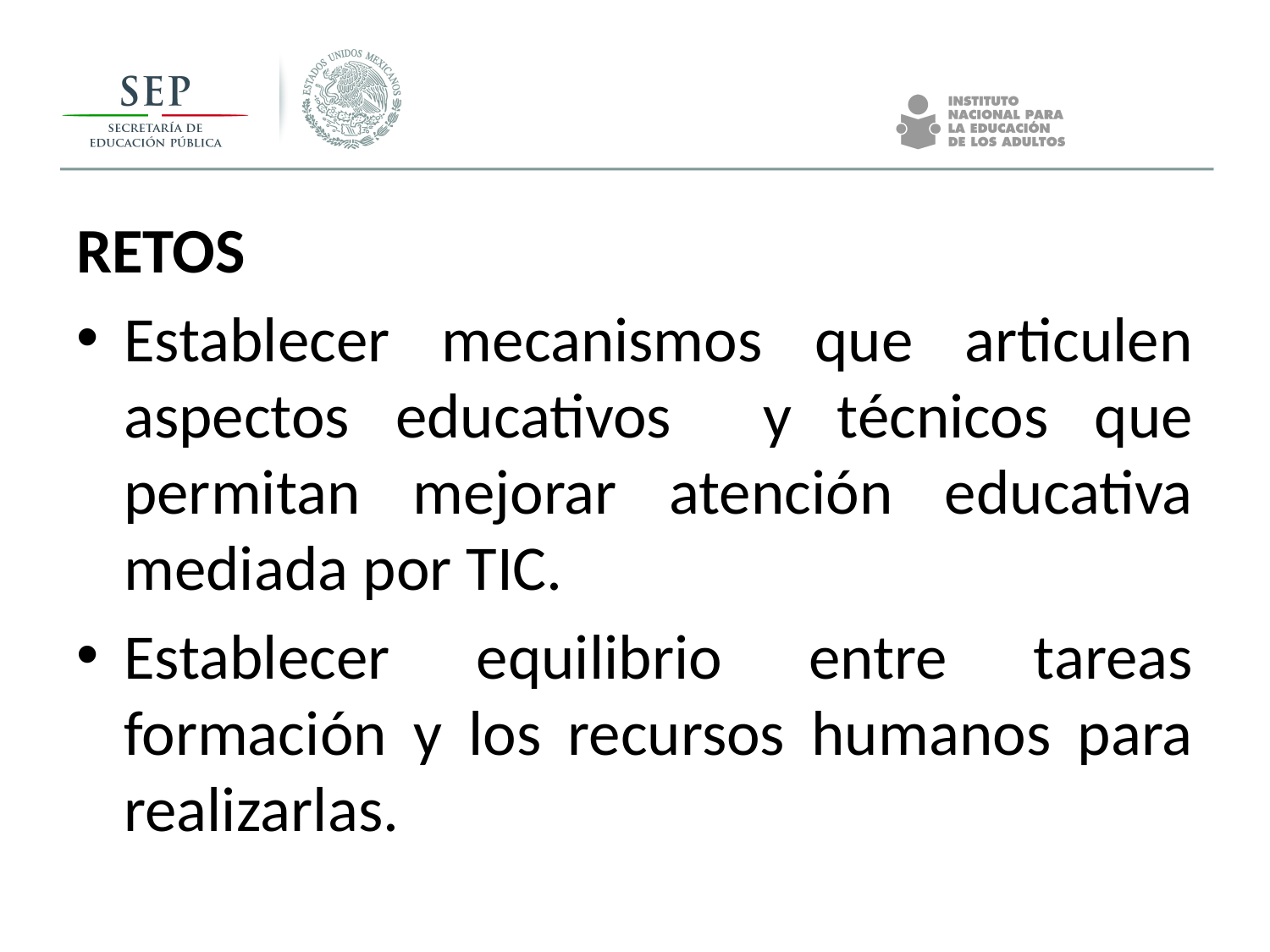

RETOS
Establecer mecanismos que articulen aspectos educativos  y técnicos que permitan mejorar atención educativa mediada por TIC.
Establecer equilibrio entre tareas formación y los recursos humanos para realizarlas.